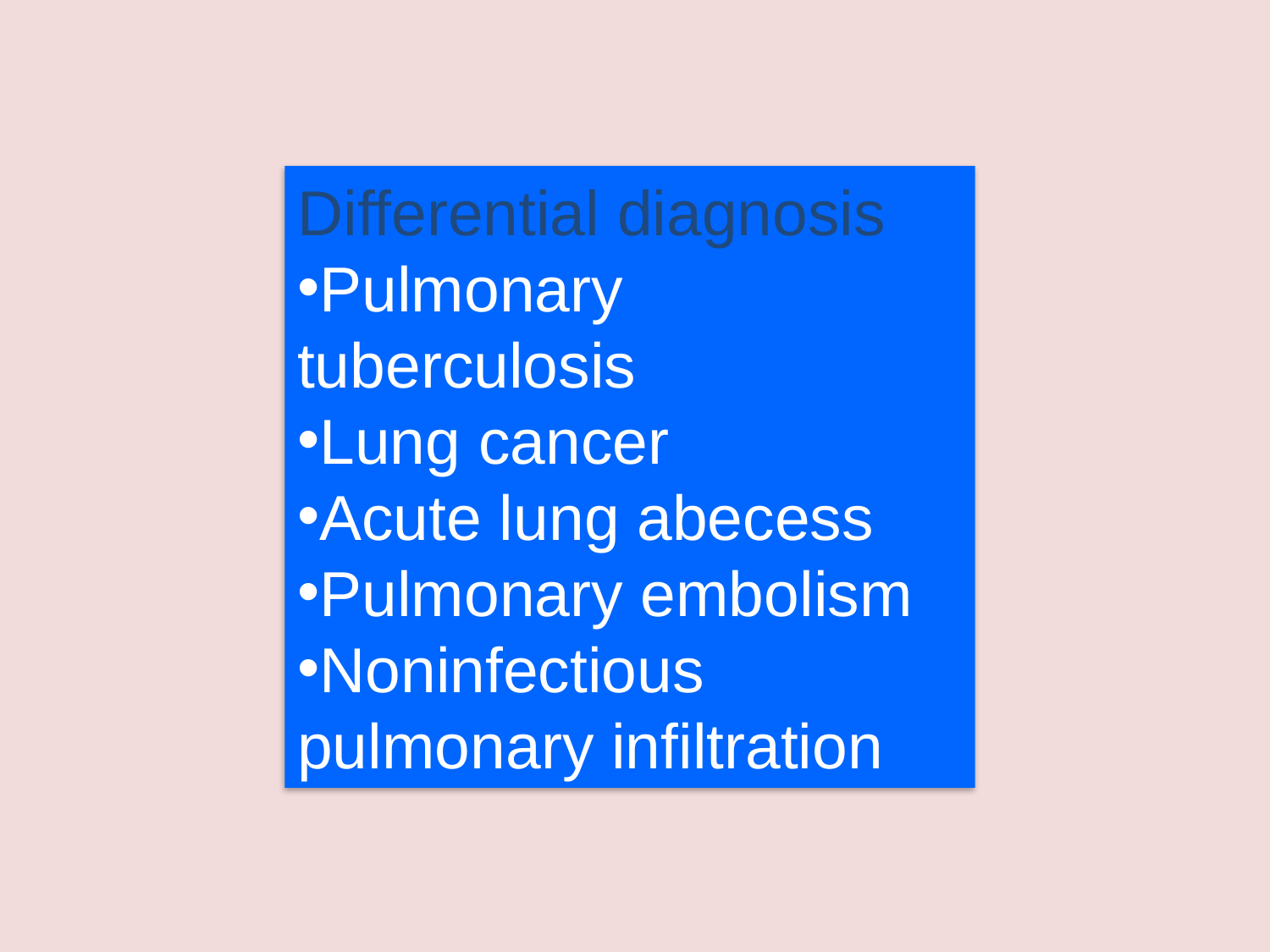

Differential diagnosis
Pulmonary tuberculosis
Lung cancer
Acute lung abecess
Pulmonary embolism
Noninfectious       pulmonary infiltration